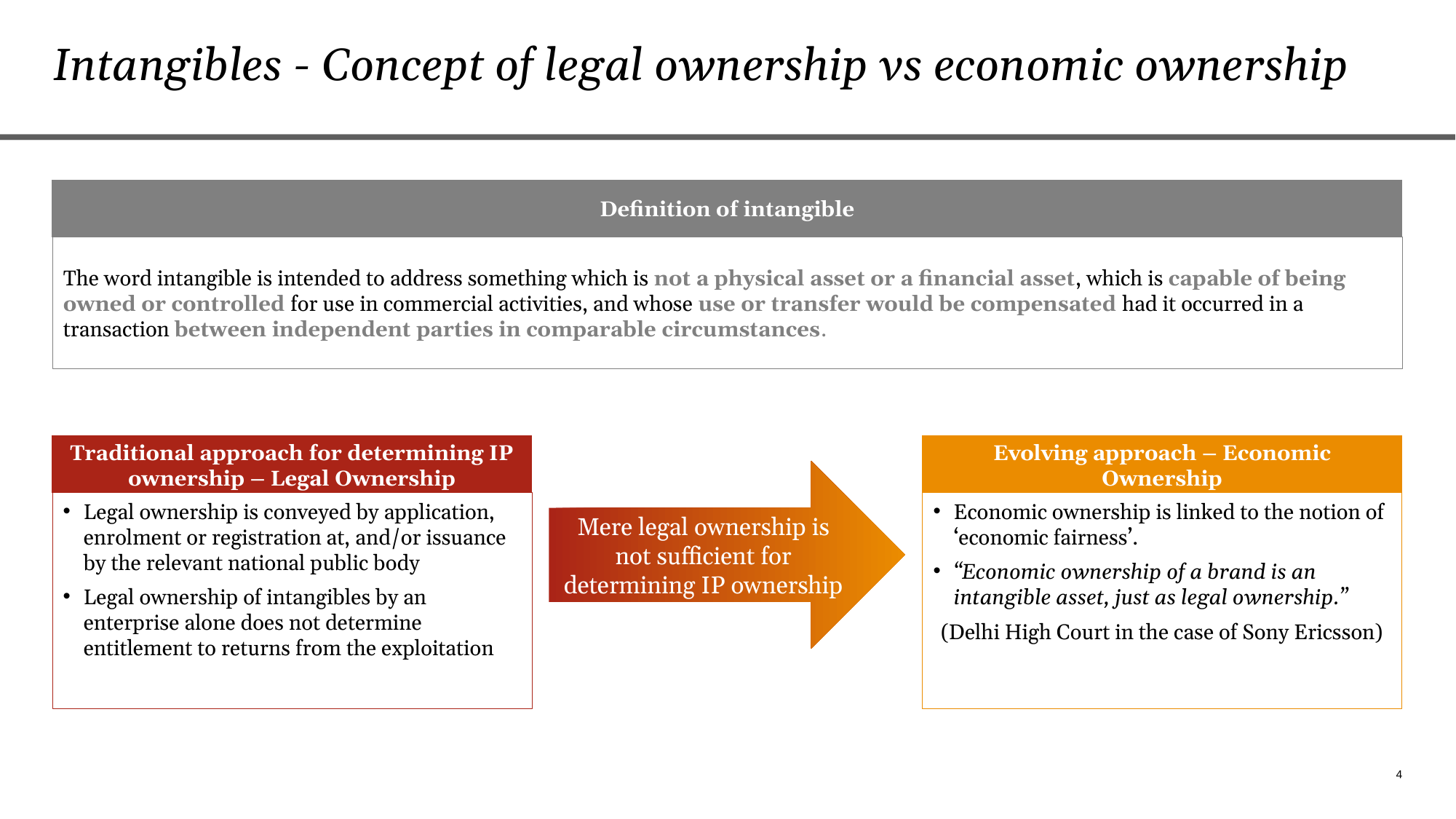

# Intangibles - Concept of legal ownership vs economic ownership
Definition of intangible
The word intangible is intended to address something which is not a physical asset or a financial asset, which is capable of being owned or controlled for use in commercial activities, and whose use or transfer would be compensated had it occurred in a transaction between independent parties in comparable circumstances.
Traditional approach for determining IP ownership – Legal Ownership
Evolving approach – Economic Ownership
Mere legal ownership is not sufficient for determining IP ownership
Legal ownership is conveyed by application, enrolment or registration at, and/or issuance by the relevant national public body
Legal ownership of intangibles by an enterprise alone does not determine entitlement to returns from the exploitation
Economic ownership is linked to the notion of ‘economic fairness’.
“Economic ownership of a brand is an intangible asset, just as legal ownership.”
(Delhi High Court in the case of Sony Ericsson)
4